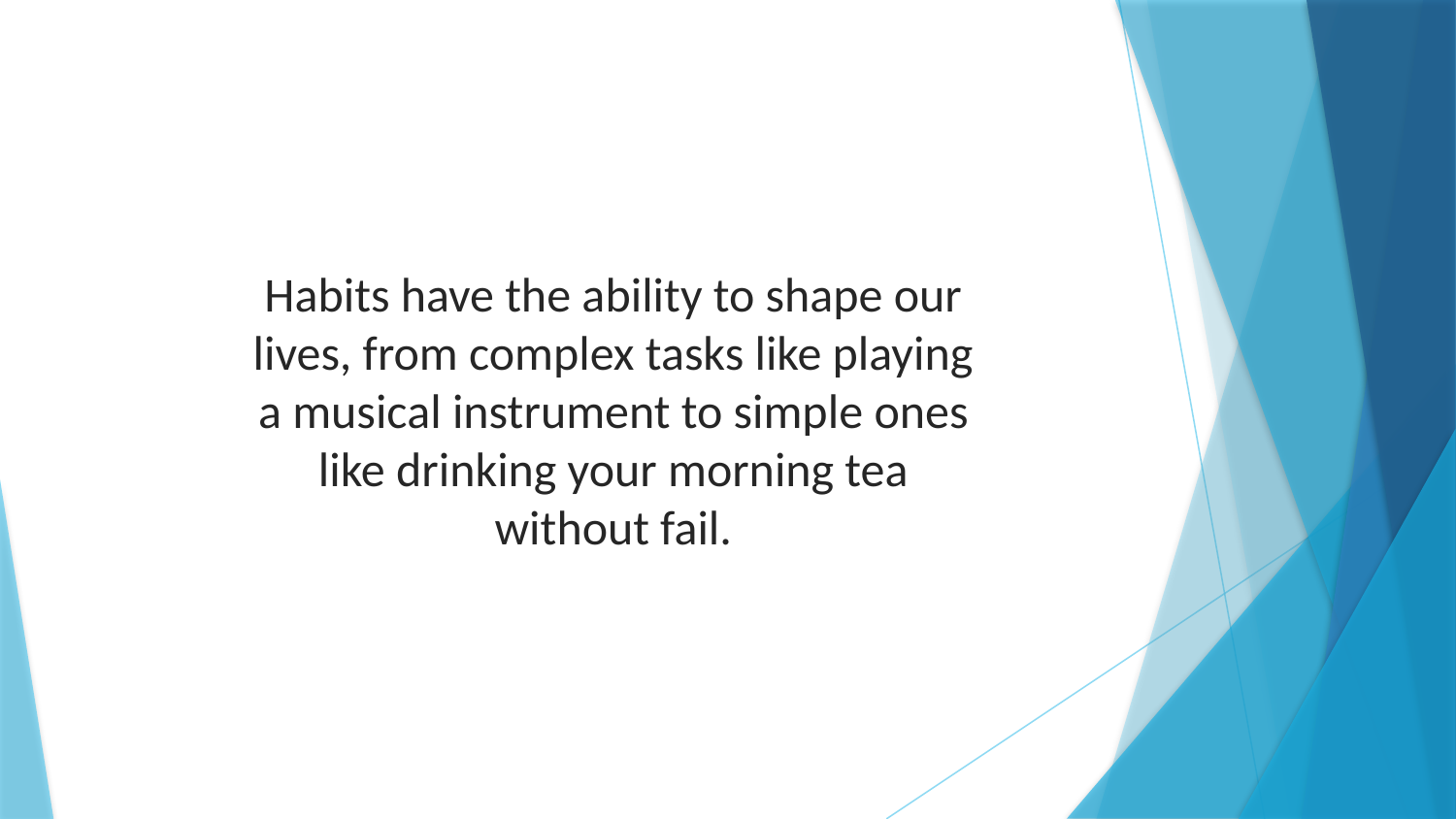

Habits have the ability to shape our lives, from complex tasks like playing a musical instrument to simple ones like drinking your morning tea without fail.